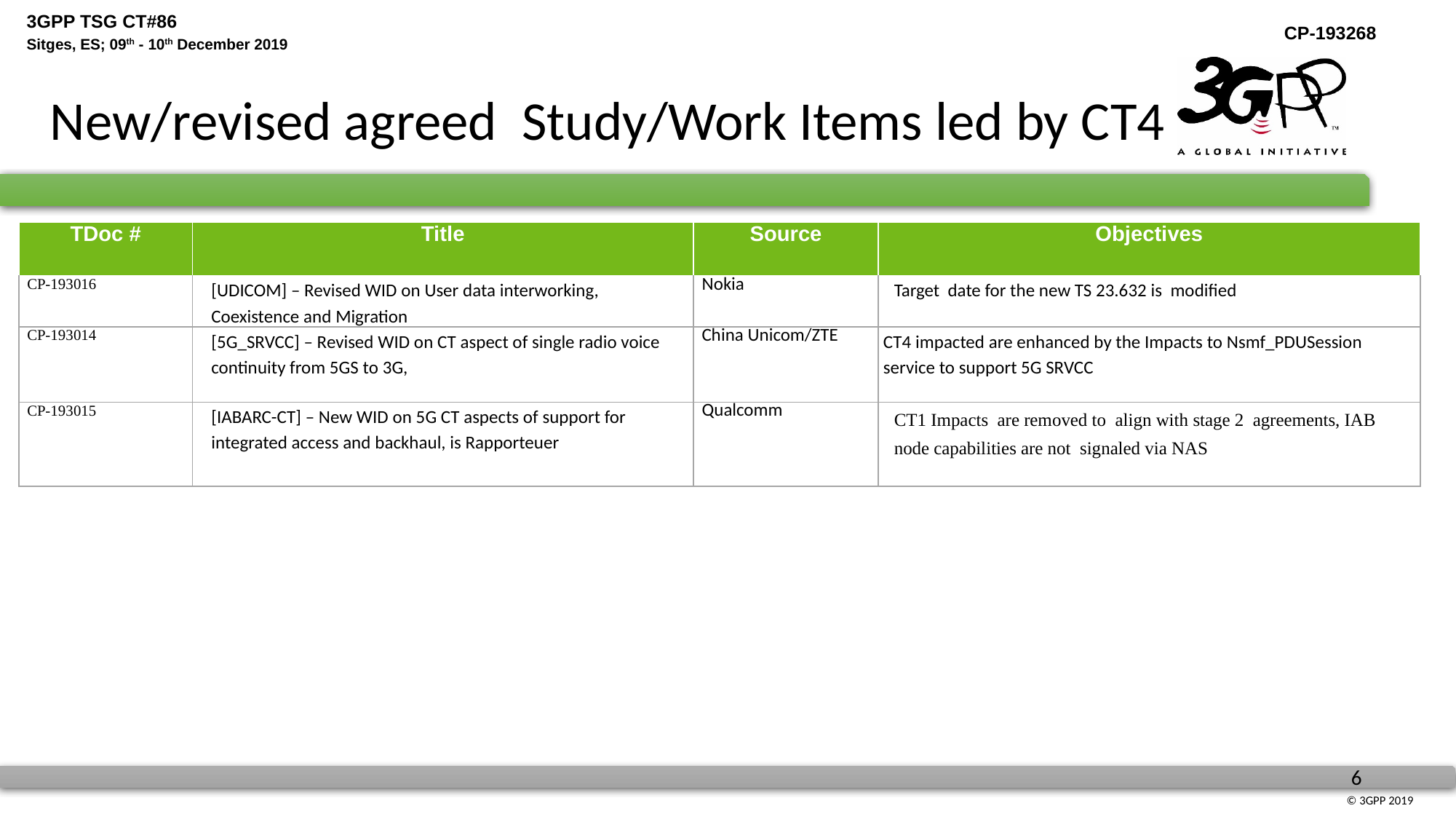

# New/revised agreed  Study/Work Items led by CT4
| TDoc # | Title | Source | Objectives |
| --- | --- | --- | --- |
| CP-193016 | [UDICOM] – Revised WID on User data interworking, Coexistence and Migration | Nokia | Target date for the new TS 23.632 is modified |
| CP-193014 | [5G\_SRVCC] – Revised WID on CT aspect of single radio voice continuity from 5GS to 3G, | China Unicom/ZTE | CT4 impacted are enhanced by the Impacts to Nsmf\_PDUSession service to support 5G SRVCC |
| CP-193015 | [IABARC-CT] – New WID on 5G CT aspects of support for integrated access and backhaul, is Rapporteuer | Qualcomm | CT1 Impacts are removed to align with stage 2 agreements, IAB node capabilities are not signaled via NAS |